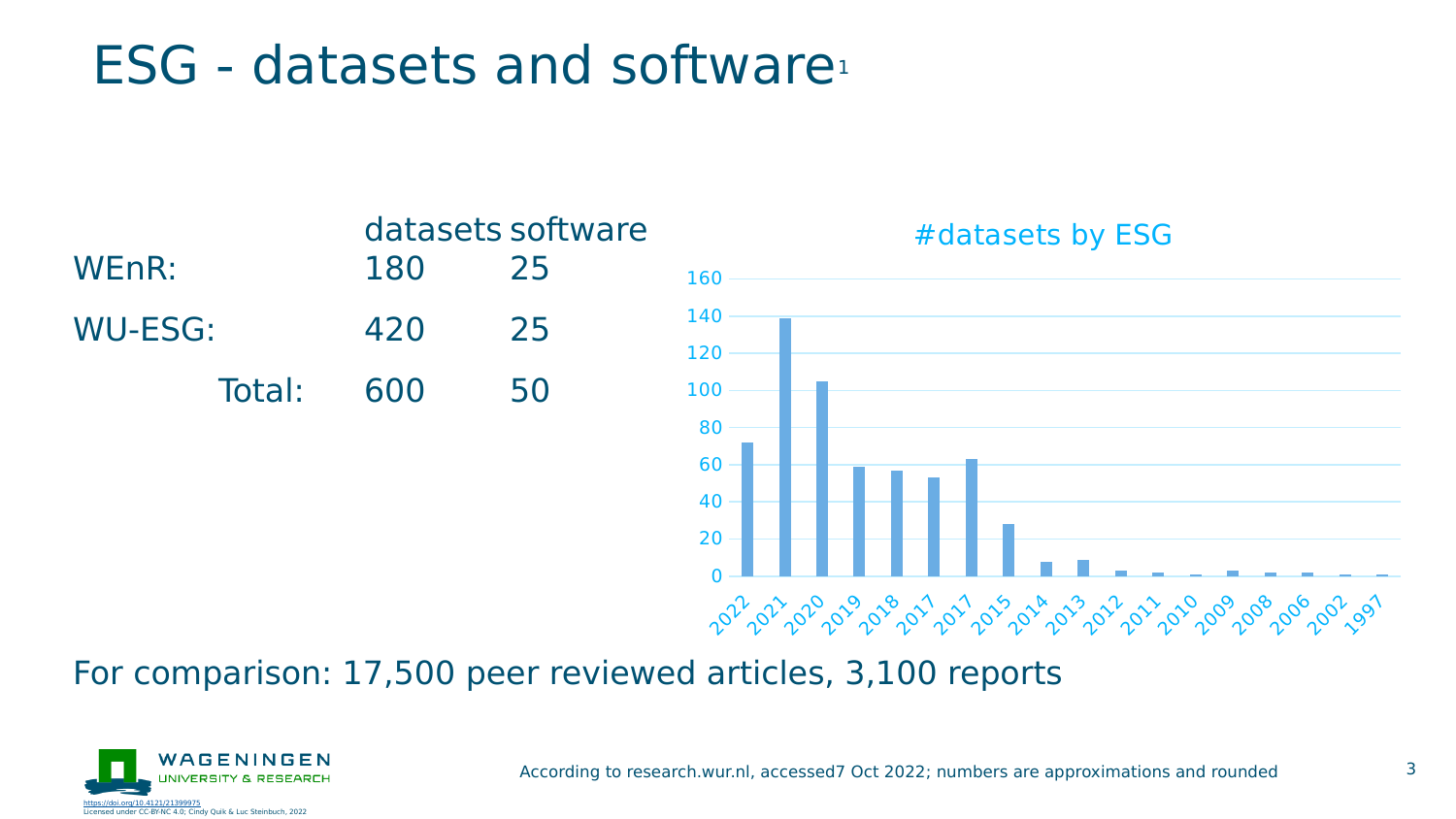

# ESG - datasets and software1

### Chart: #datasets by ESG

| Category | Number of datasets |
|---|---|
| 2022 | 72.0 |
| 2021 | 139.0 |
| 2020 | 105.0 |
| 2019 | 59.0 |
| 2018 | 57.0 |
| 2017 | 53.0 |
| 2017 | 63.0 |
| 2015 | 28.0 |
| 2014 | 8.0 |
| 2013 | 9.0 |
| 2012 | 3.0 |
| 2011 | 2.0 |
| 2010 | 1.0 |
| 2009 | 3.0 |
| 2008 | 2.0 |
| 2006 | 2.0 |
| 2002 | 1.0 |
| 1997 | 1.0 |
		datasets	software
WEnR:  		180 	25
WU-ESG: 	420	25
	Total:	600	50

For comparison: 17,500 peer reviewed articles, 3,100 reports
According to research.wur.nl, accessed7 Oct 2022; numbers are approximations and rounded
3